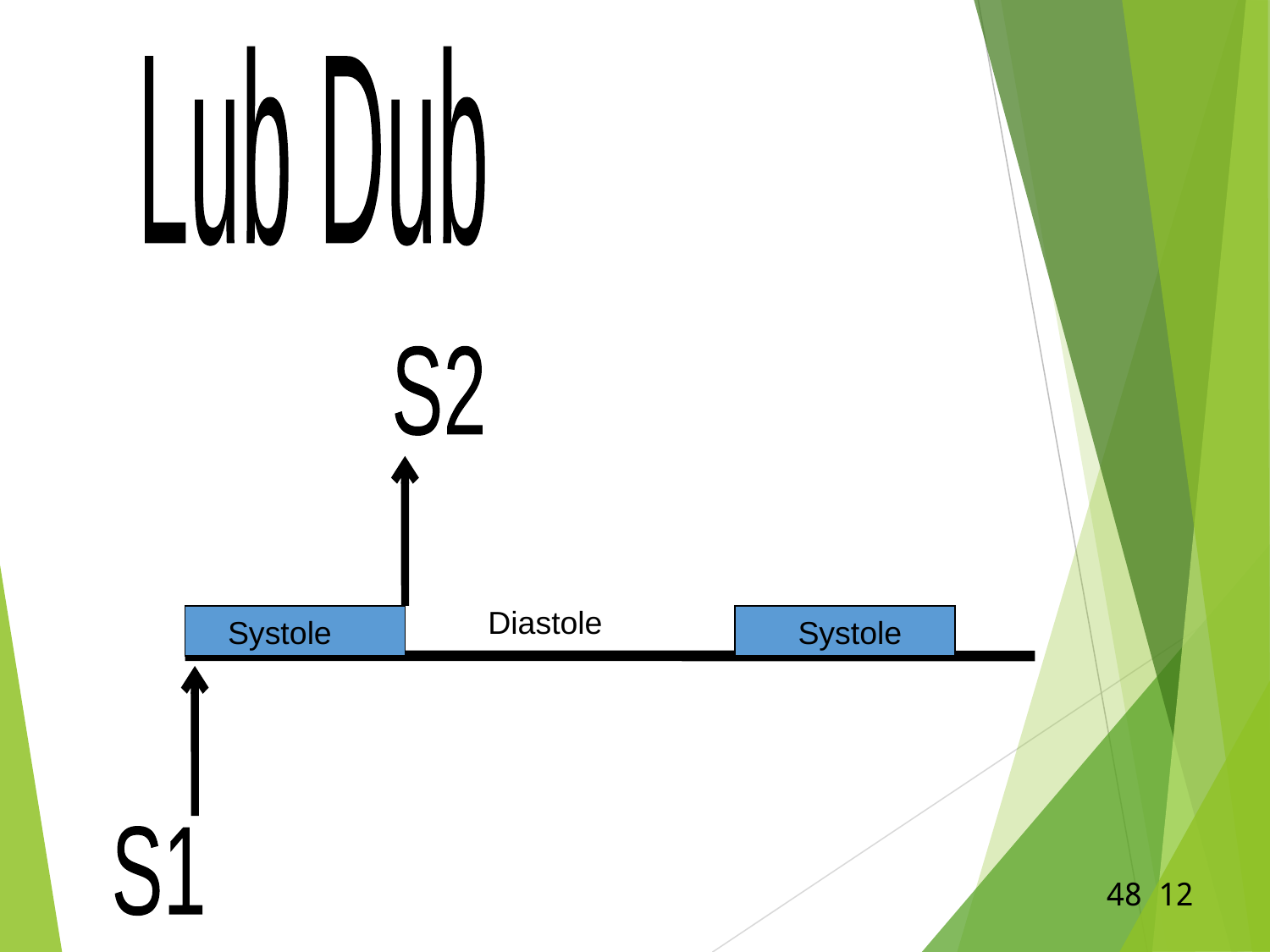

Lub Dub
S2

Diastole

Systole

Systole

S1
12  48